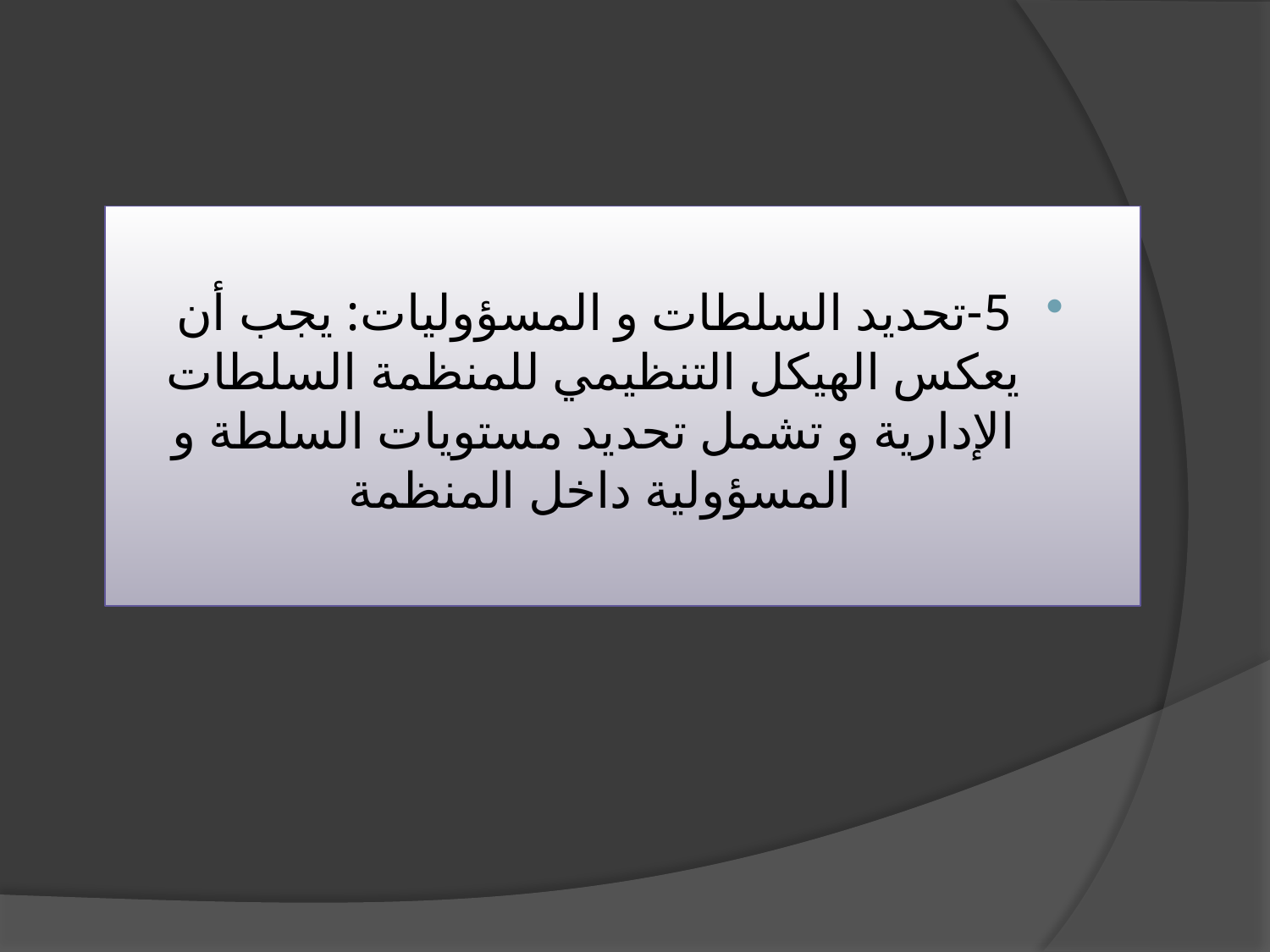

5-تحديد السلطات و المسؤوليات: يجب أن يعكس الهيكل التنظيمي للمنظمة السلطات الإدارية و تشمل تحديد مستويات السلطة و المسؤولية داخل المنظمة